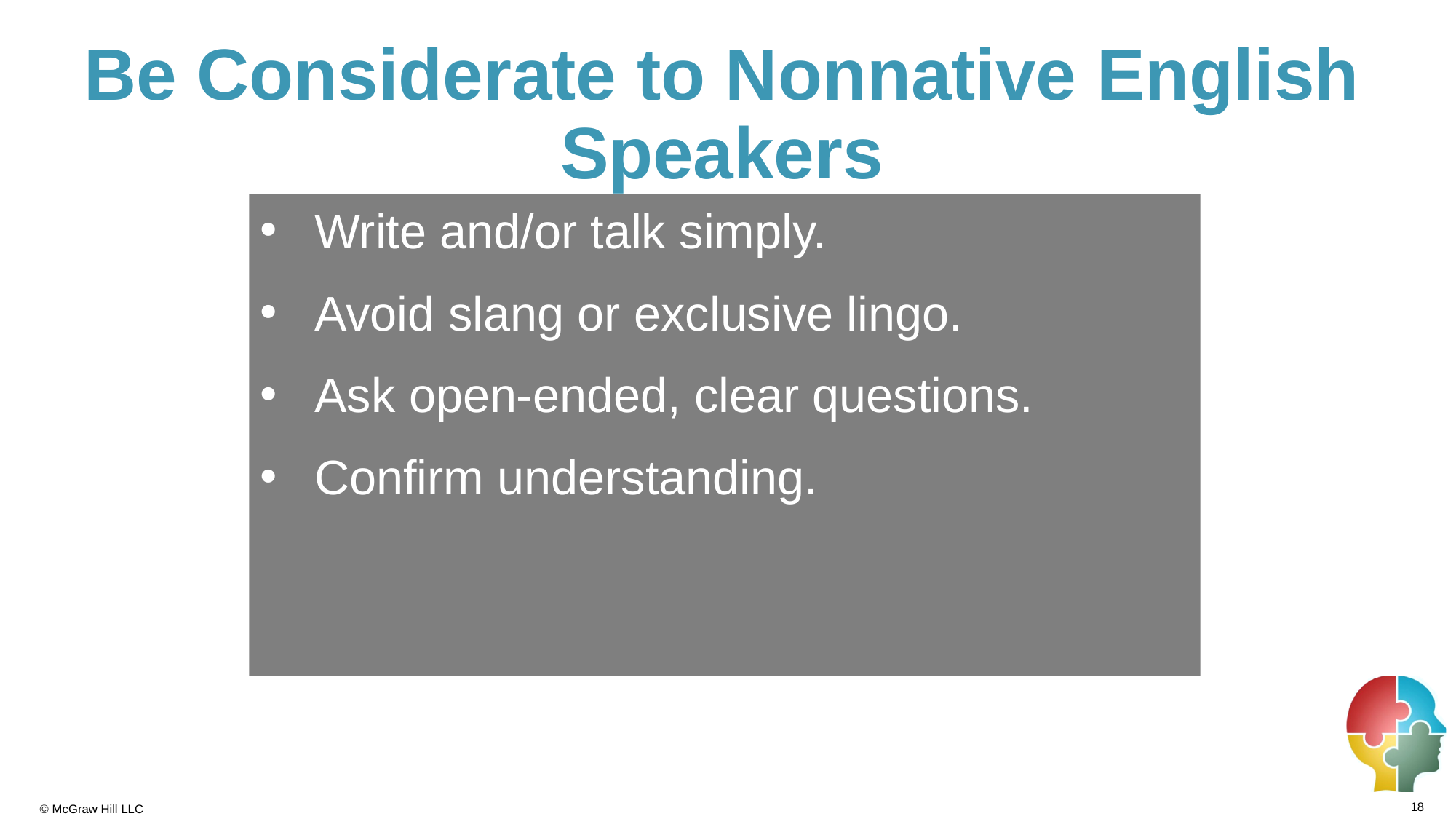

# Be Considerate to Nonnative English Speakers
Write and/or talk simply.
Avoid slang or exclusive lingo.
Ask open-ended, clear questions.
Confirm understanding.
18